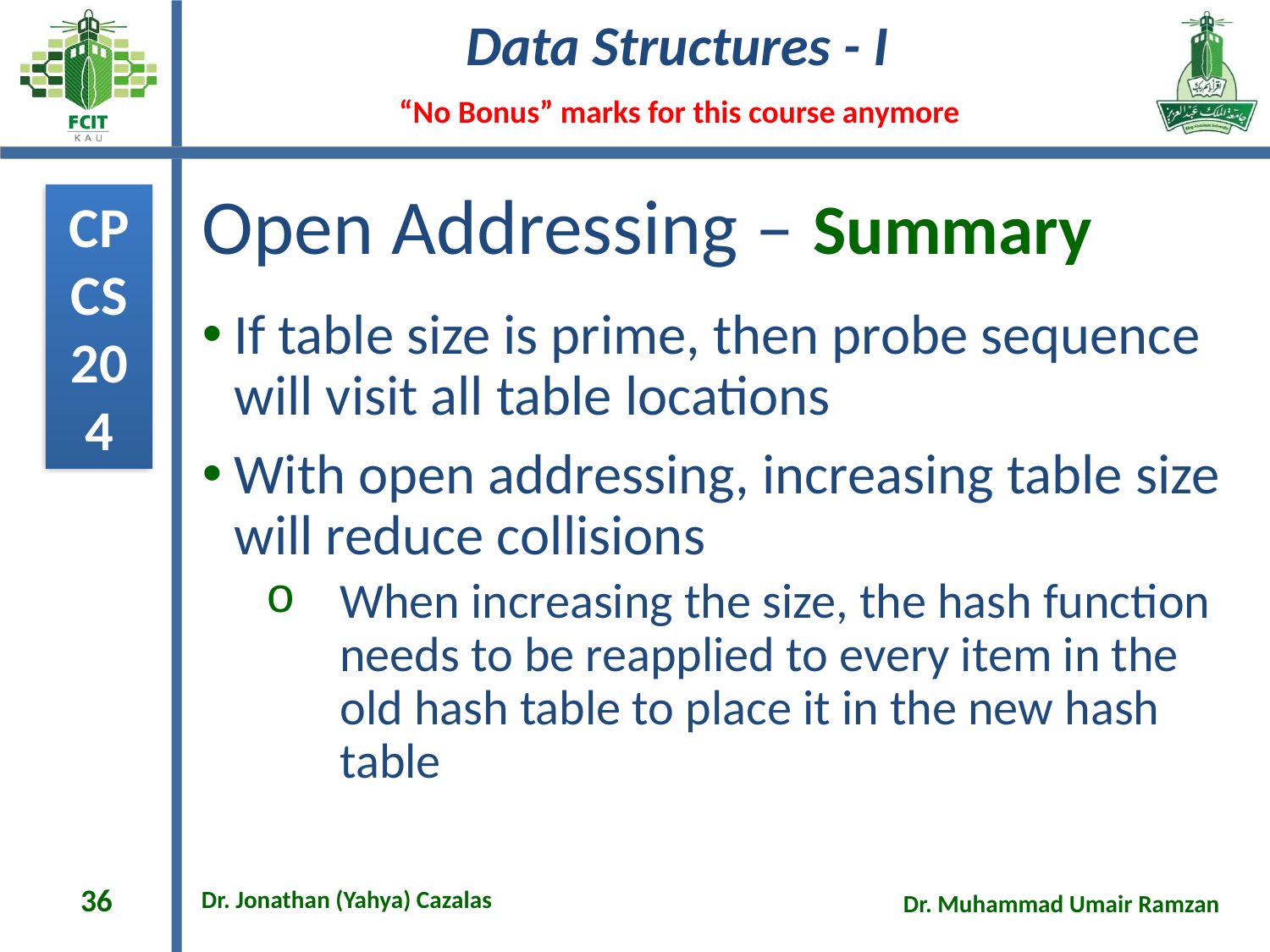

# Open Addressing – Summary
If table size is prime, then probe sequence will visit all table locations
With open addressing, increasing table size will reduce collisions
When increasing the size, the hash function needs to be reapplied to every item in the old hash table to place it in the new hash table
36